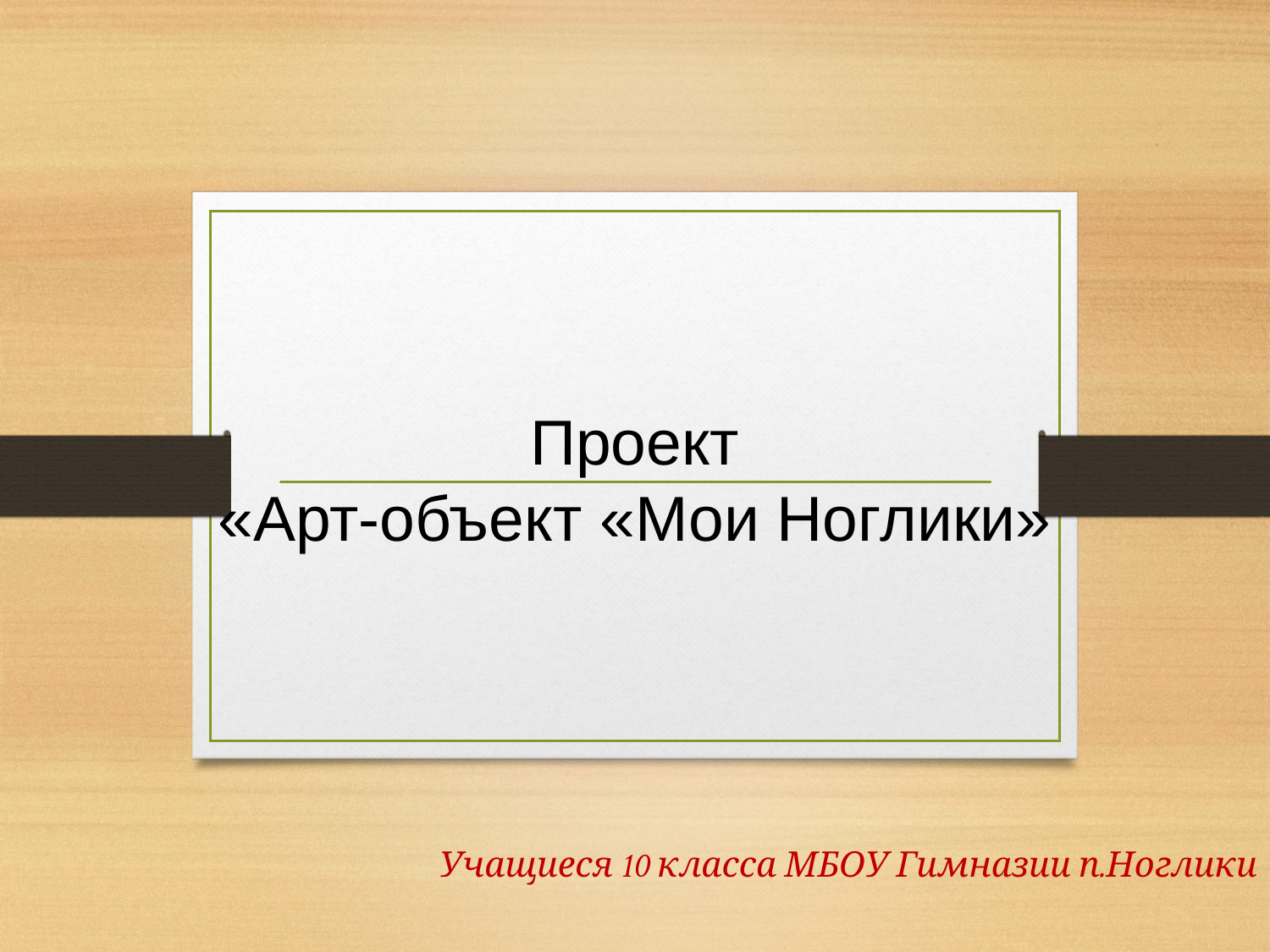

# Проект «Арт-объект «Мои Ноглики»
Учащиеся 10 класса МБОУ Гимназии п.Ноглики